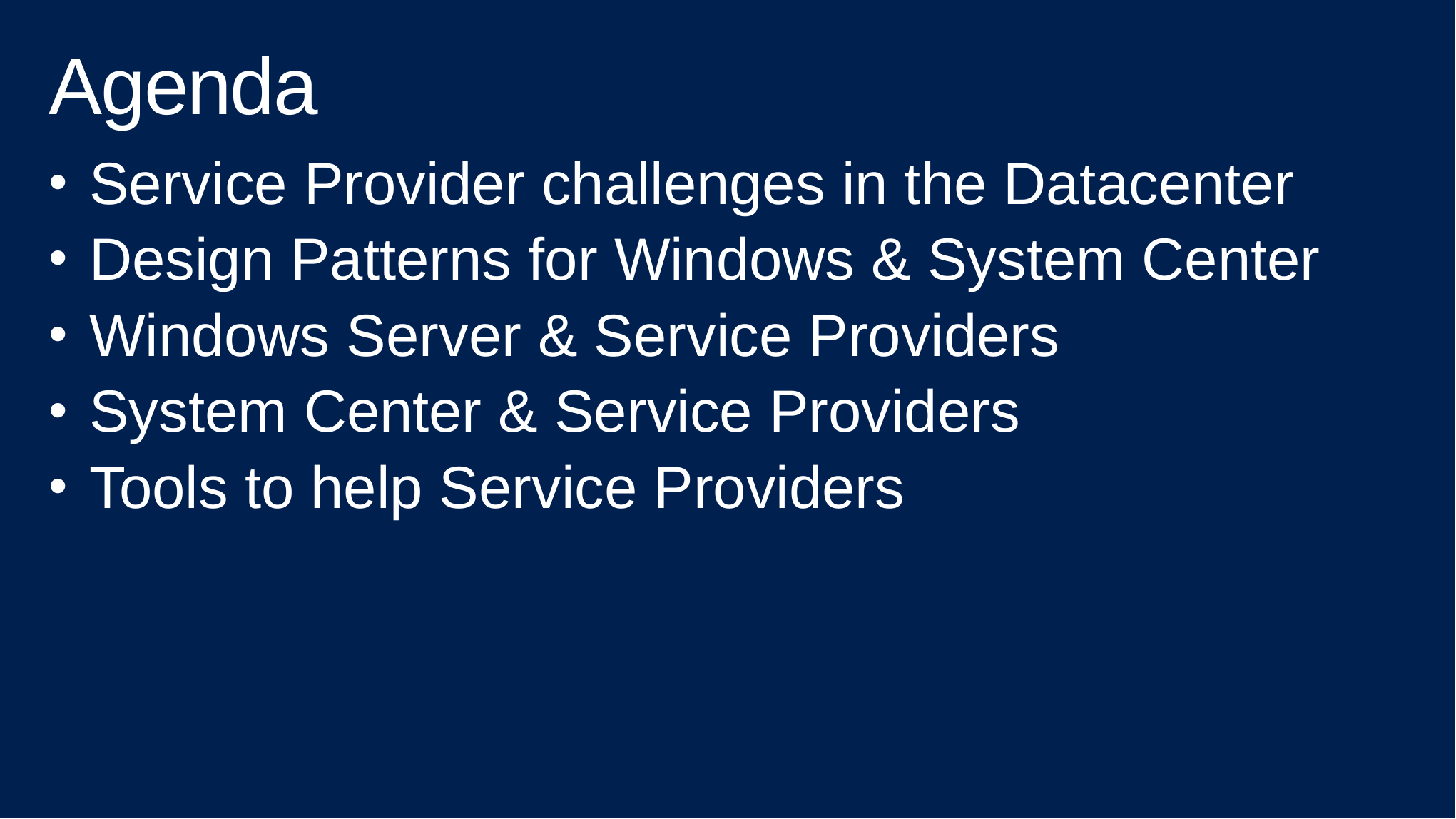

# Agenda
Service Provider challenges in the Datacenter
Design Patterns for Windows & System Center
Windows Server & Service Providers
System Center & Service Providers
Tools to help Service Providers